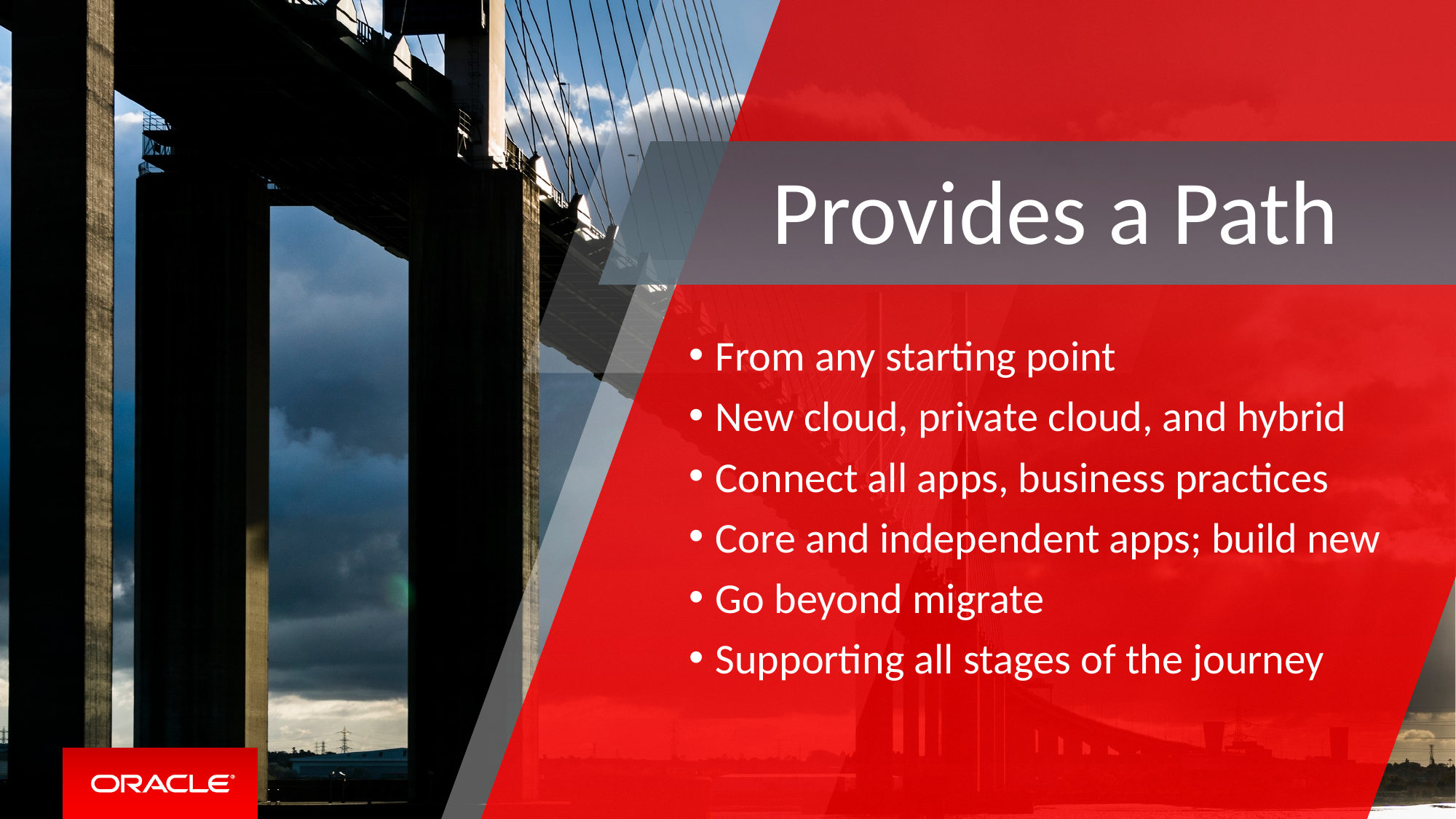

Provides a Path
From any starting point
New cloud, private cloud, and hybrid
Connect all apps, business practices
Core and independent apps; build new
Go beyond migrate
Supporting all stages of the journey